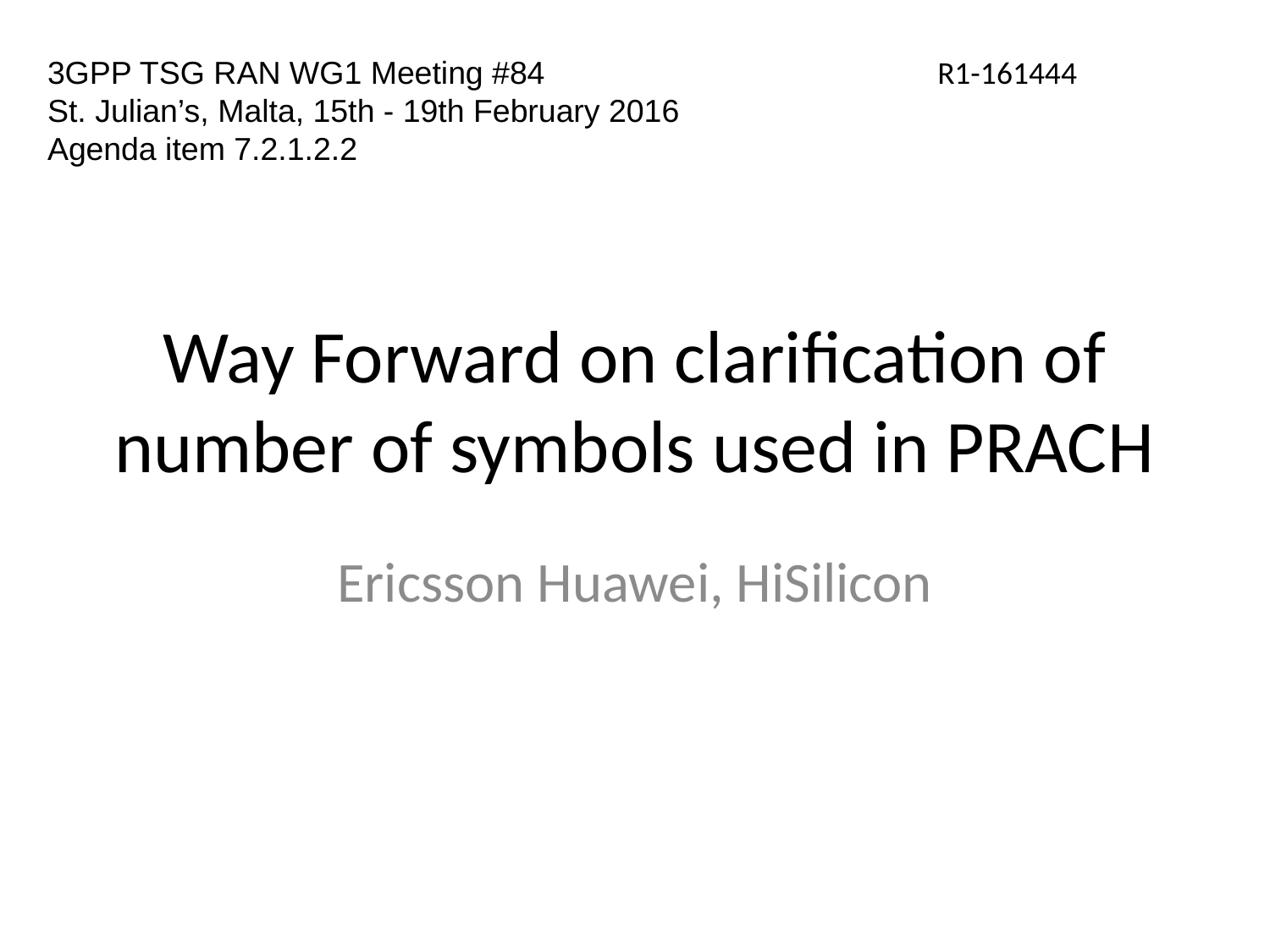

3GPP TSG RAN WG1 Meeting #84
St. Julian’s, Malta, 15th - 19th February 2016
Agenda item 7.2.1.2.2
R1-161444
# Way Forward on clarification of number of symbols used in PRACH
Ericsson Huawei, HiSilicon